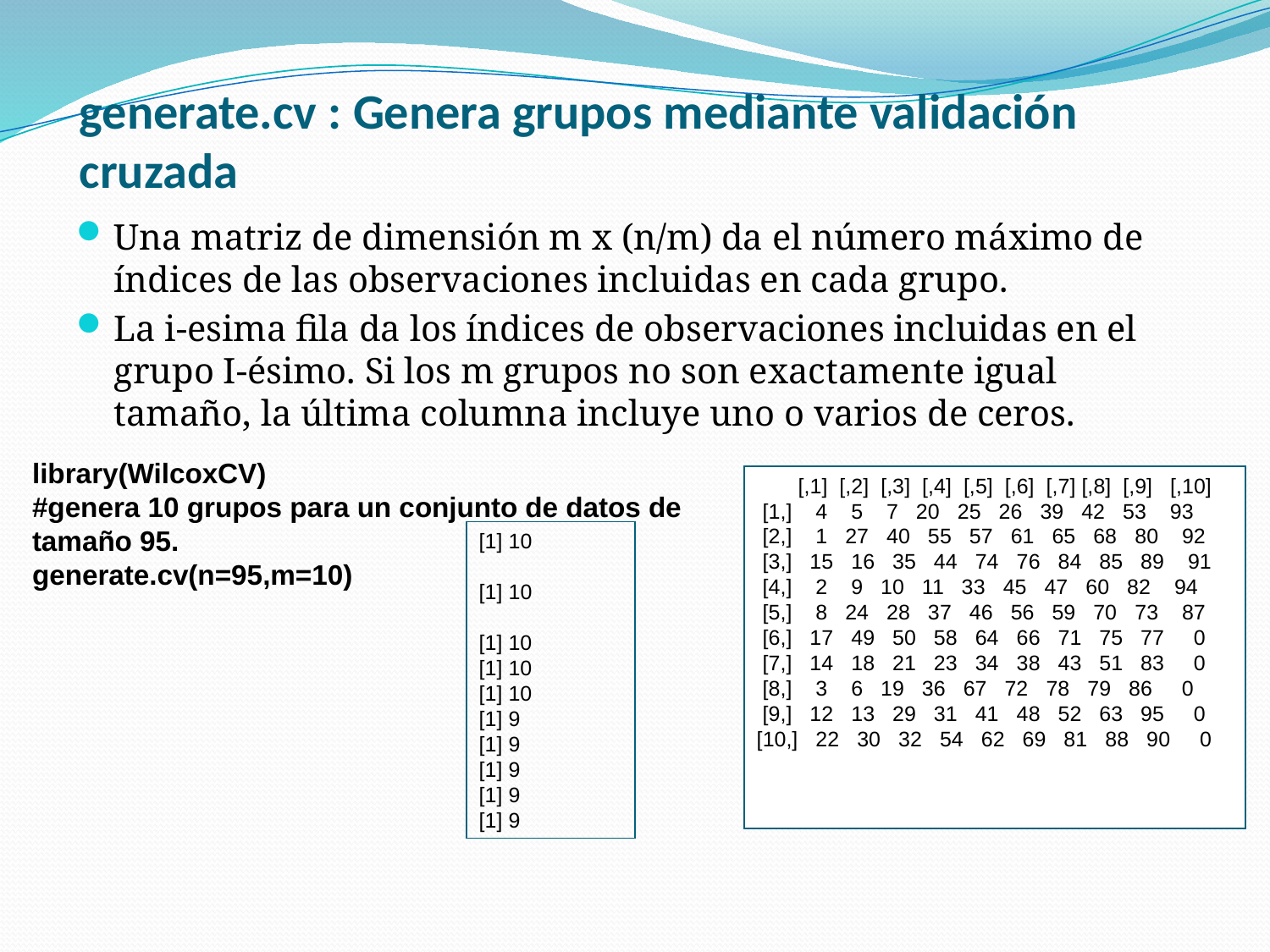

# generate.cv : Genera grupos mediante validación cruzada
Una matriz de dimensión m x (n/m) da el número máximo de índices de las observaciones incluidas en cada grupo.
La i-esima fila da los índices de observaciones incluidas en el grupo I-ésimo. Si los m grupos no son exactamente igual tamaño, la última columna incluye uno o varios de ceros.

library(WilcoxCV)
#genera 10 grupos para un conjunto de datos de tamaño 95.
generate.cv(n=95,m=10)

       [,1]  [,2]  [,3]  [,4]  [,5]  [,6]  [,7] [,8]  [,9]   [,10]
 [1,]    4    5    7   20   25   26   39   42   53    93
 [2,]    1   27   40   55   57   61   65   68   80    92
 [3,]   15   16   35   44   74   76   84   85   89    91
 [4,]    2    9   10   11   33   45   47   60   82    94
 [5,]    8   24   28   37   46   56   59   70   73    87
 [6,]   17   49   50   58   64   66   71   75   77     0
 [7,]   14   18   21   23   34   38   43   51   83     0
 [8,]    3    6   19   36   67   72   78   79   86     0
 [9,]   12   13   29   31   41   48   52   63   95     0
[10,]   22   30   32   54   62   69   81   88   90     0
[1] 10
[1] 10
[1] 10
[1] 10
[1] 10
[1] 9
[1] 9
[1] 9
[1] 9
[1] 9